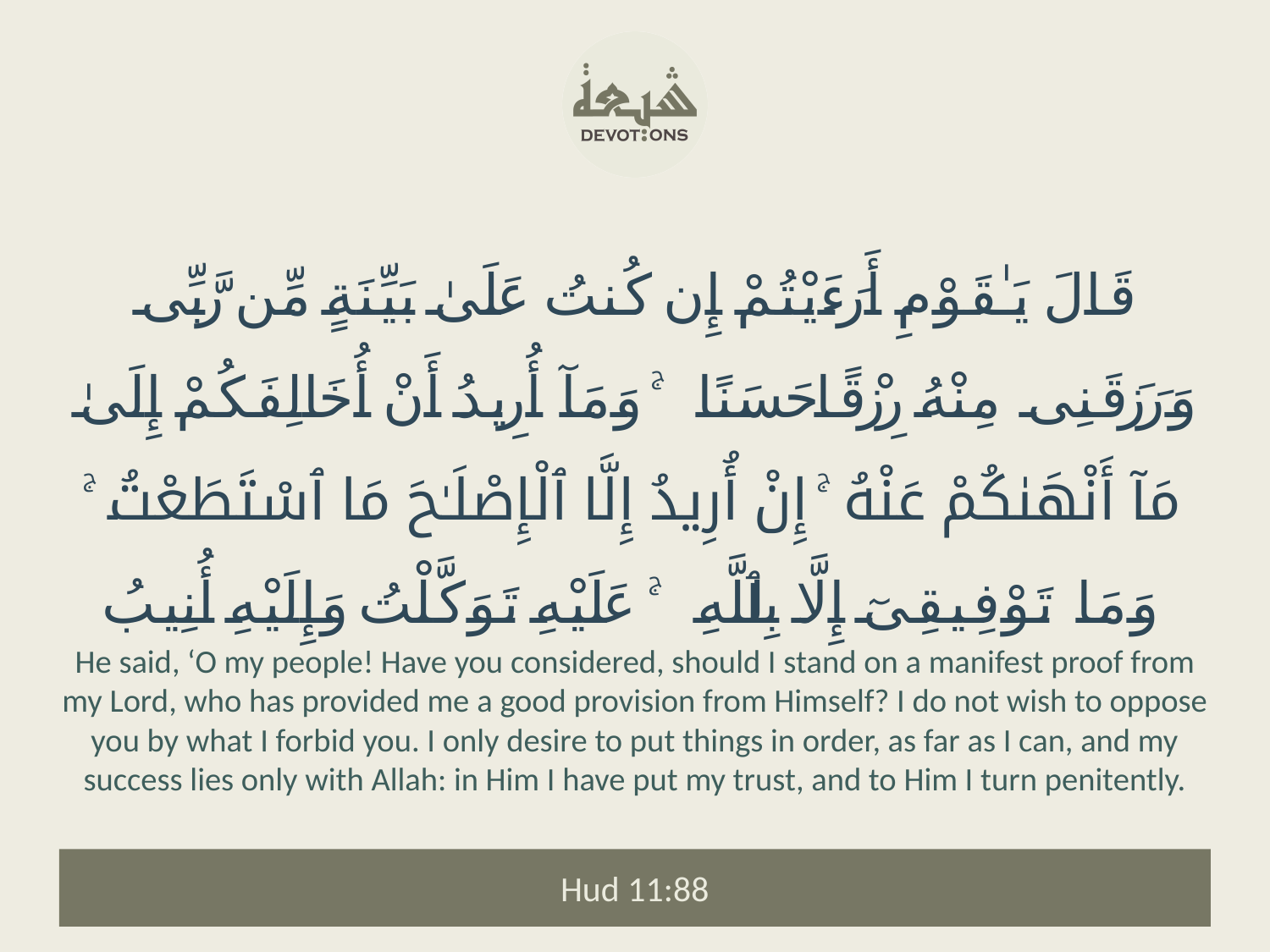

قَالَ يَـٰقَوْمِ أَرَءَيْتُمْ إِن كُنتُ عَلَىٰ بَيِّنَةٍ مِّن رَّبِّى وَرَزَقَنِى مِنْهُ رِزْقًا حَسَنًا ۚ وَمَآ أُرِيدُ أَنْ أُخَالِفَكُمْ إِلَىٰ مَآ أَنْهَىٰكُمْ عَنْهُ ۚ إِنْ أُرِيدُ إِلَّا ٱلْإِصْلَـٰحَ مَا ٱسْتَطَعْتُ ۚ وَمَا تَوْفِيقِىٓ إِلَّا بِٱللَّهِ ۚ عَلَيْهِ تَوَكَّلْتُ وَإِلَيْهِ أُنِيبُ
He said, ‘O my people! Have you considered, should I stand on a manifest proof from my Lord, who has provided me a good provision from Himself? I do not wish to oppose you by what I forbid you. I only desire to put things in order, as far as I can, and my success lies only with Allah: in Him I have put my trust, and to Him I turn penitently.
Hud 11:88